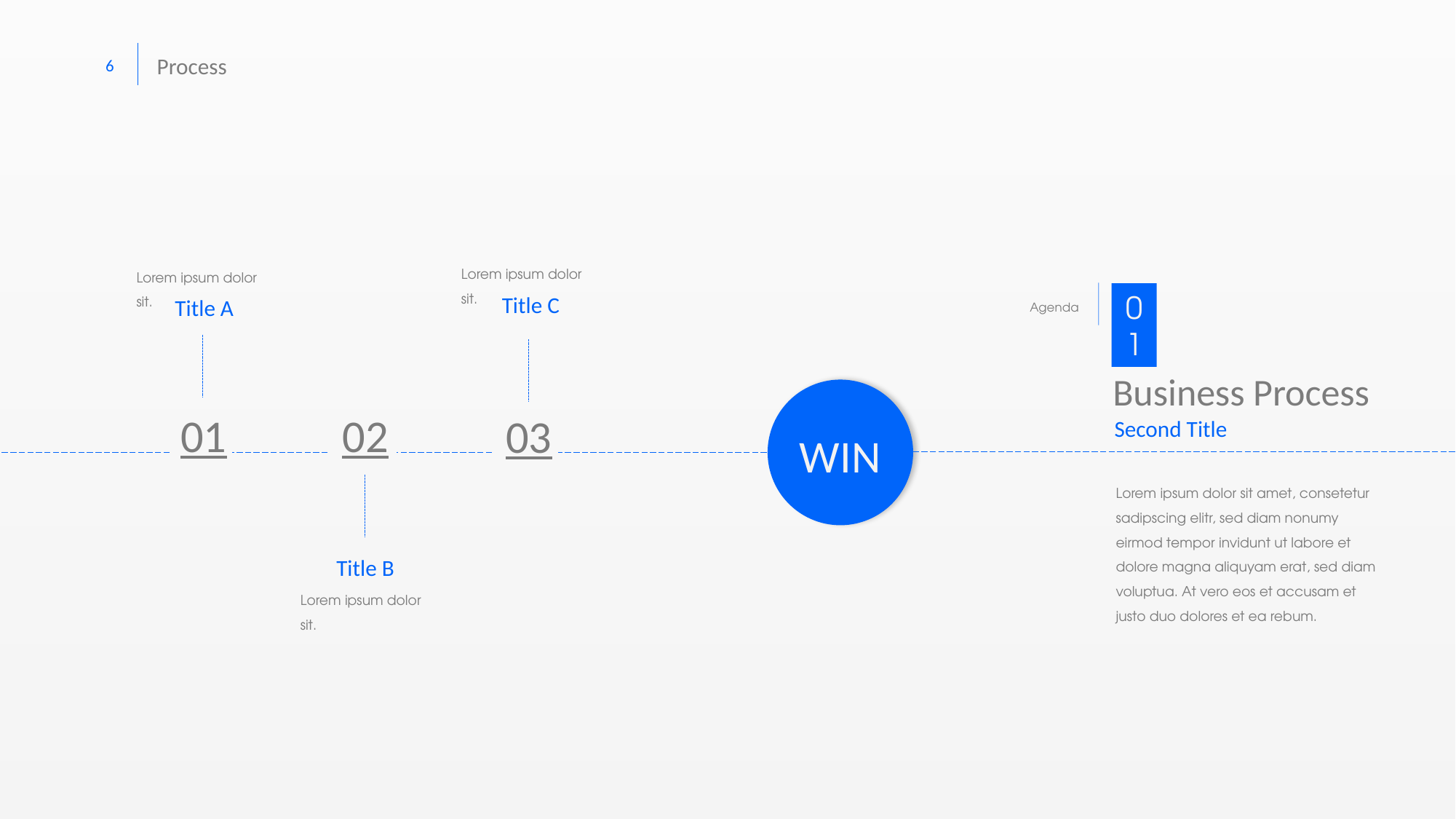

Process
Lorem ipsum dolor sit.
Lorem ipsum dolor sit.
01
Title C
Title A
Agenda
Business Process

01
02
03
Second Title
WIN
Lorem ipsum dolor sit amet, consetetur sadipscing elitr, sed diam nonumy eirmod tempor invidunt ut labore et dolore magna aliquyam erat, sed diam voluptua. At vero eos et accusam et justo duo dolores et ea rebum.
Title B
Lorem ipsum dolor sit.